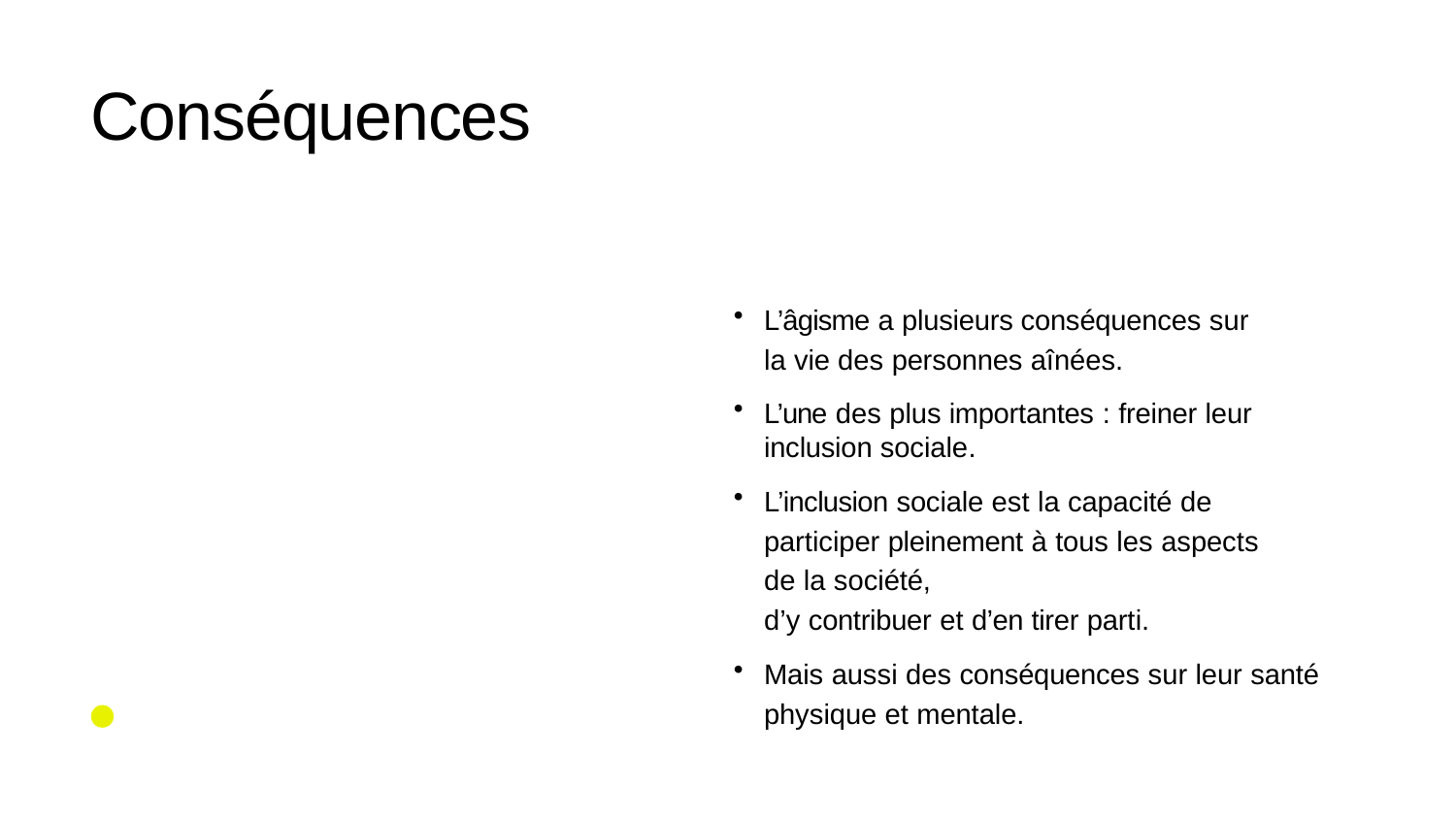

# Conséquences
L’âgisme a plusieurs conséquences sur la vie des personnes aînées.
L’une des plus importantes : freiner leur inclusion sociale.
L’inclusion sociale est la capacité de participer pleinement à tous les aspects de la société,
d’y contribuer et d’en tirer parti.
Mais aussi des conséquences sur leur santé physique et mentale.